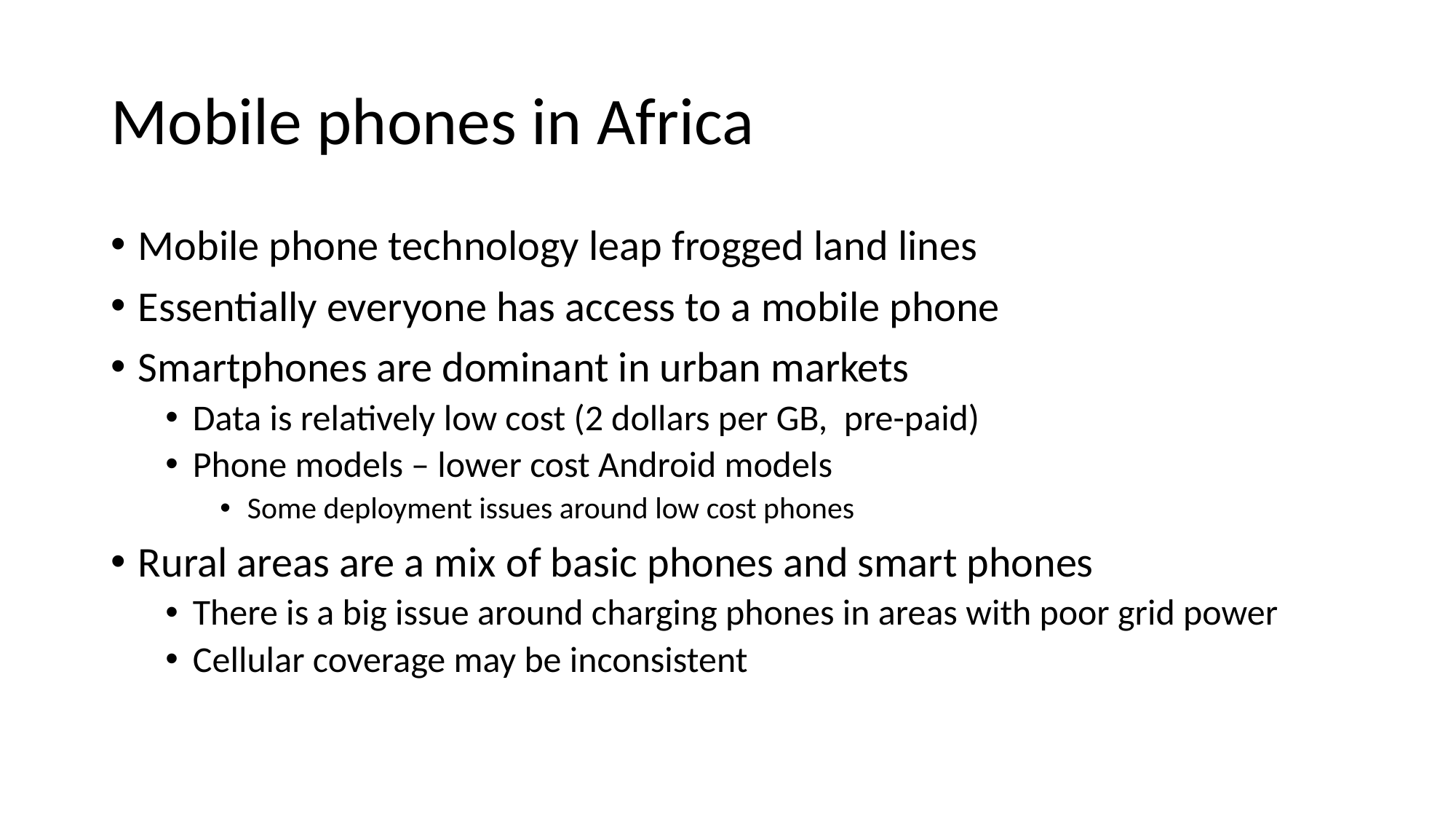

# Mobile phones in Africa
Mobile phone technology leap frogged land lines
Essentially everyone has access to a mobile phone
Smartphones are dominant in urban markets
Data is relatively low cost (2 dollars per GB,  pre-paid)
Phone models – lower cost Android models
Some deployment issues around low cost phones
Rural areas are a mix of basic phones and smart phones
There is a big issue around charging phones in areas with poor grid power
Cellular coverage may be inconsistent